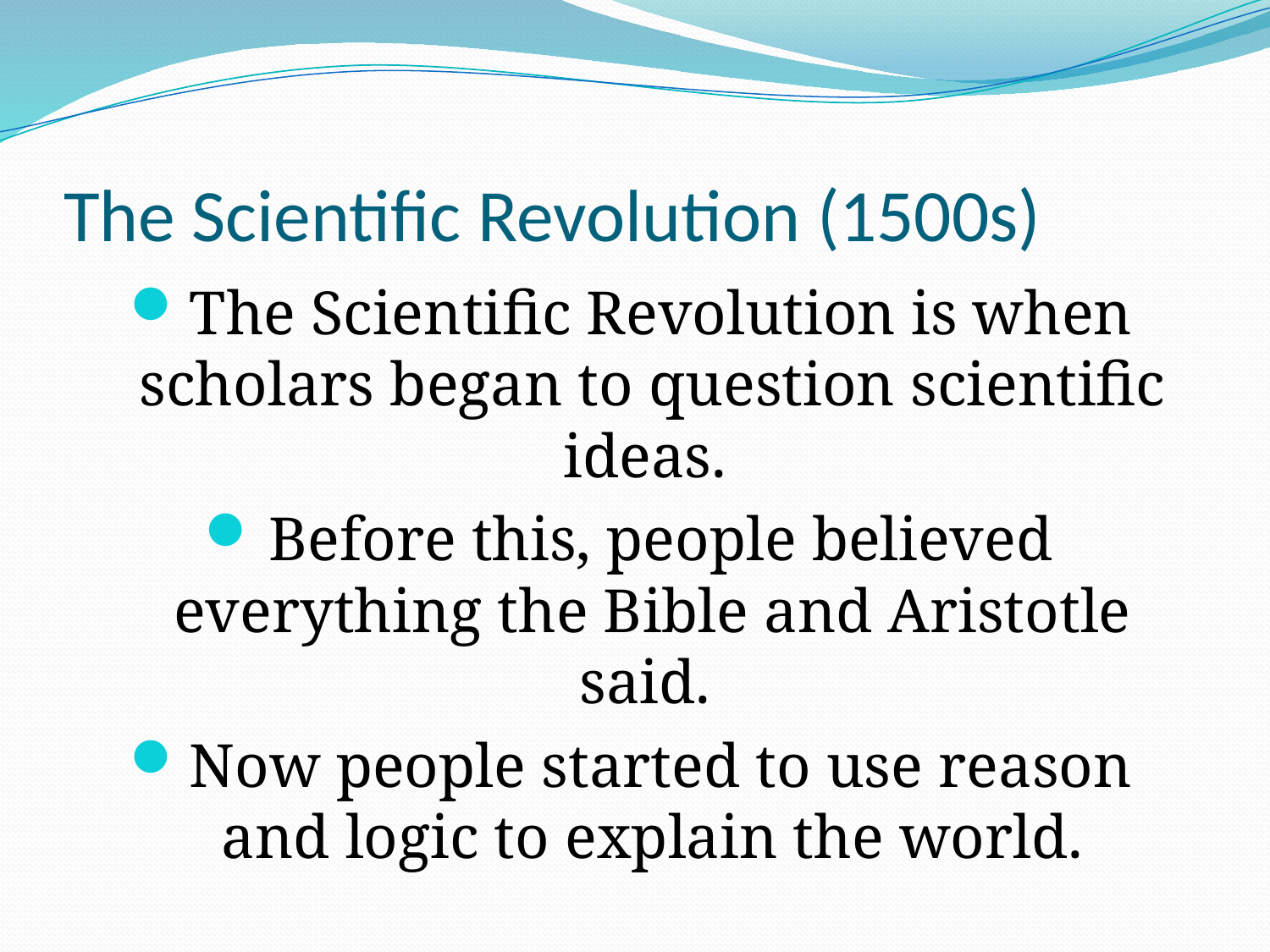

# The Scientific Revolution (1500s)
The Scientific Revolution is when scholars began to question scientific ideas.
Before this, people believed everything the Bible and Aristotle said.
Now people started to use reason and logic to explain the world.